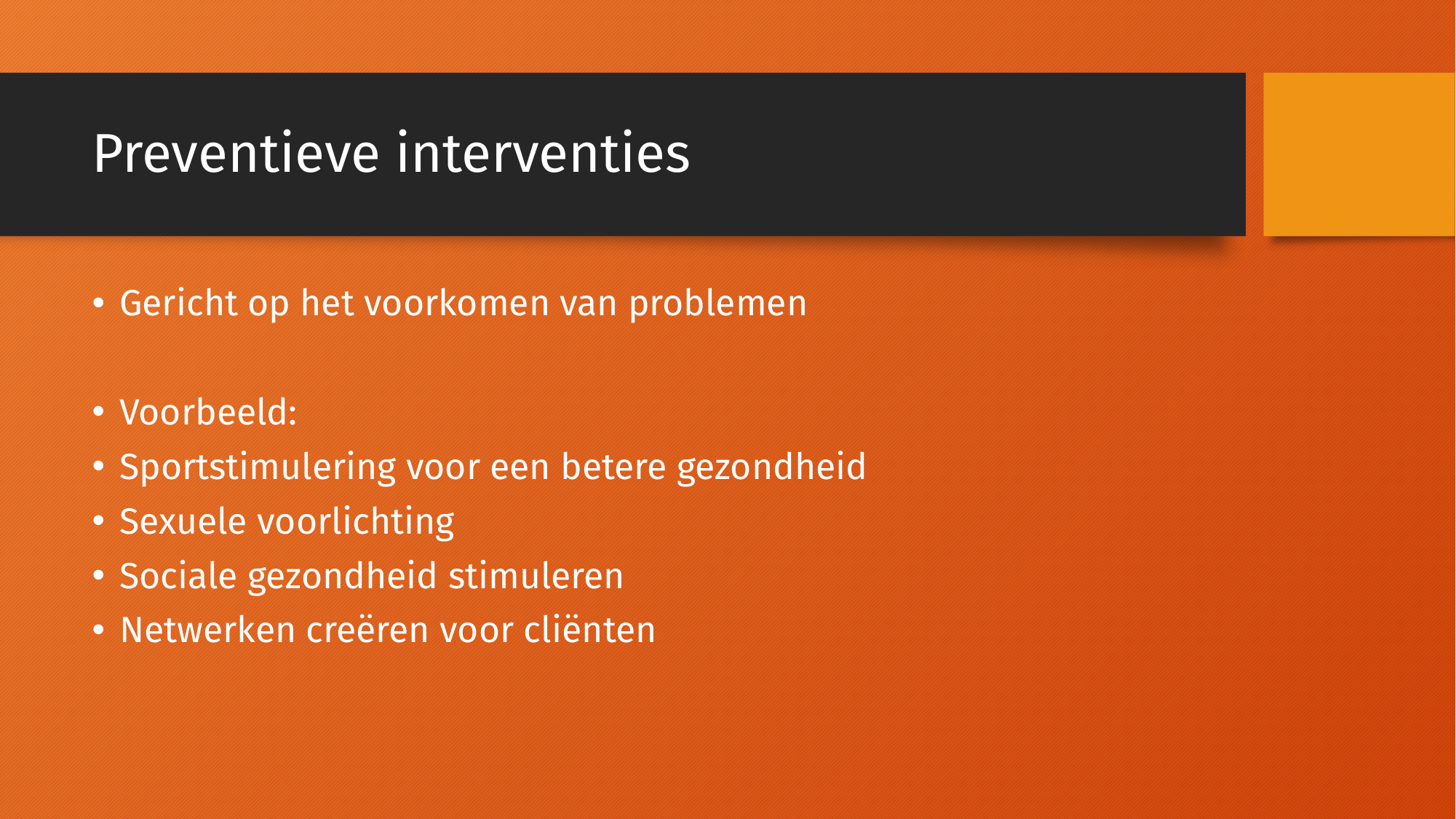

# Preventieve interventies
Gericht op het voorkomen van problemen

Voorbeeld:
Sportstimulering voor een betere gezondheid
Sexuele voorlichting
Sociale gezondheid stimuleren
Netwerken creëren voor cliënten